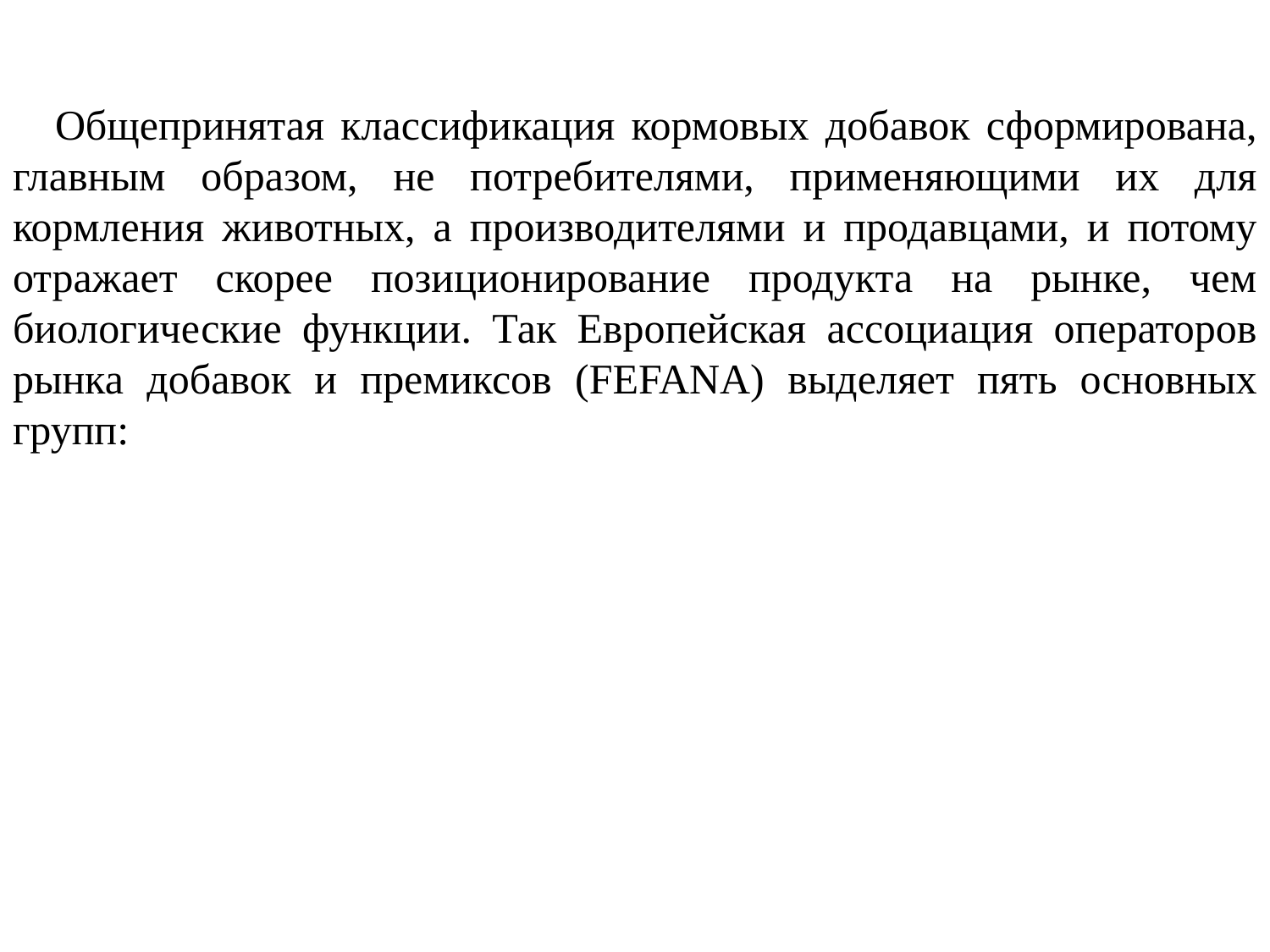

Общепринятая классификация кормовых добавок сформирована, главным образом, не потребителями, применяющими их для кормления животных, а производителями и продавцами, и потому отражает скорее позиционирование продукта на рынке, чем биологические функции. Так Европейская ассоциация операторов рынка добавок и премиксов (FEFANA) выделяет пять основных групп: